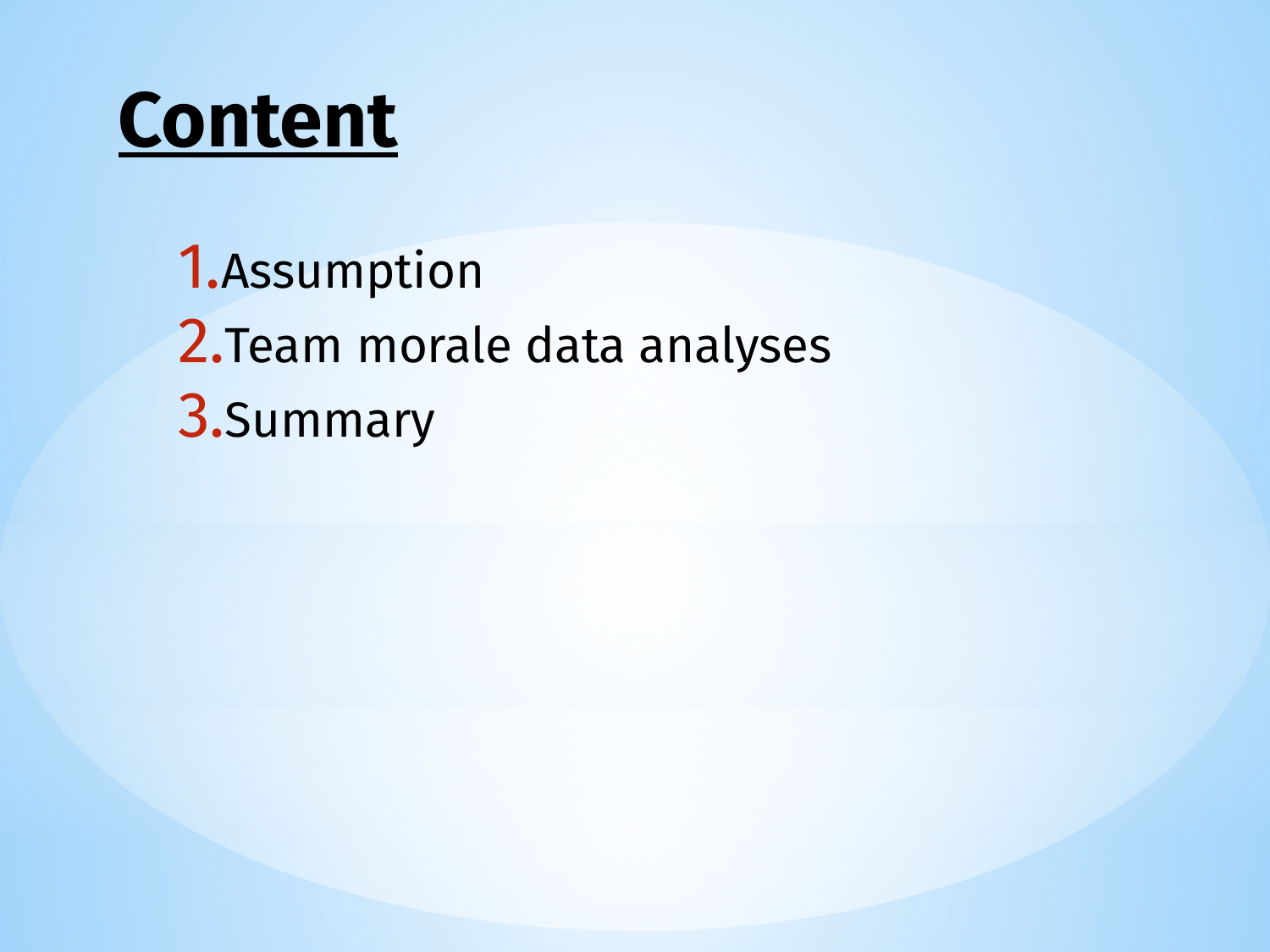

Content
Assumption
Team morale data analyses
Summary